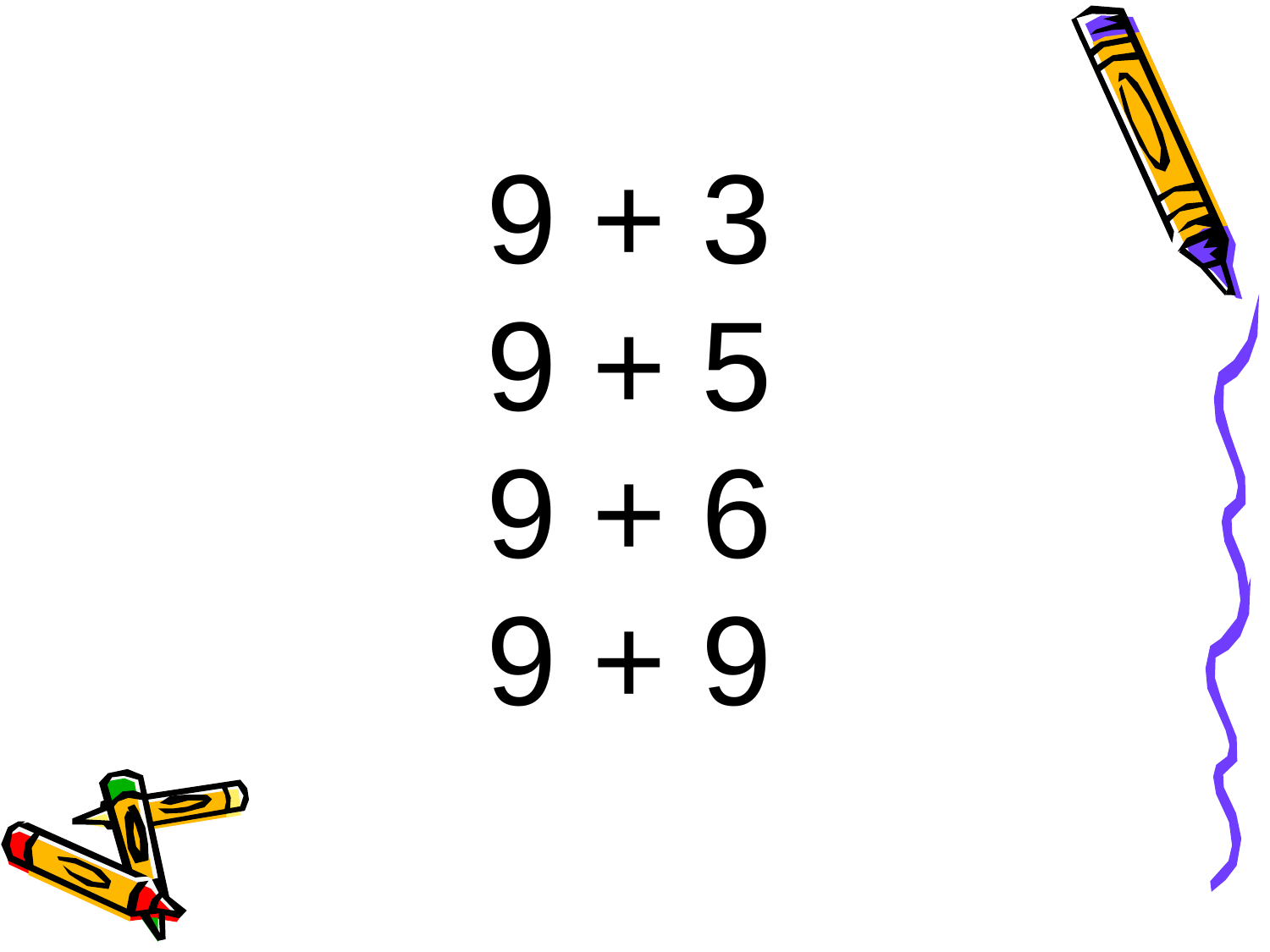

9 + 3
9 + 5
9 + 6
9 + 9